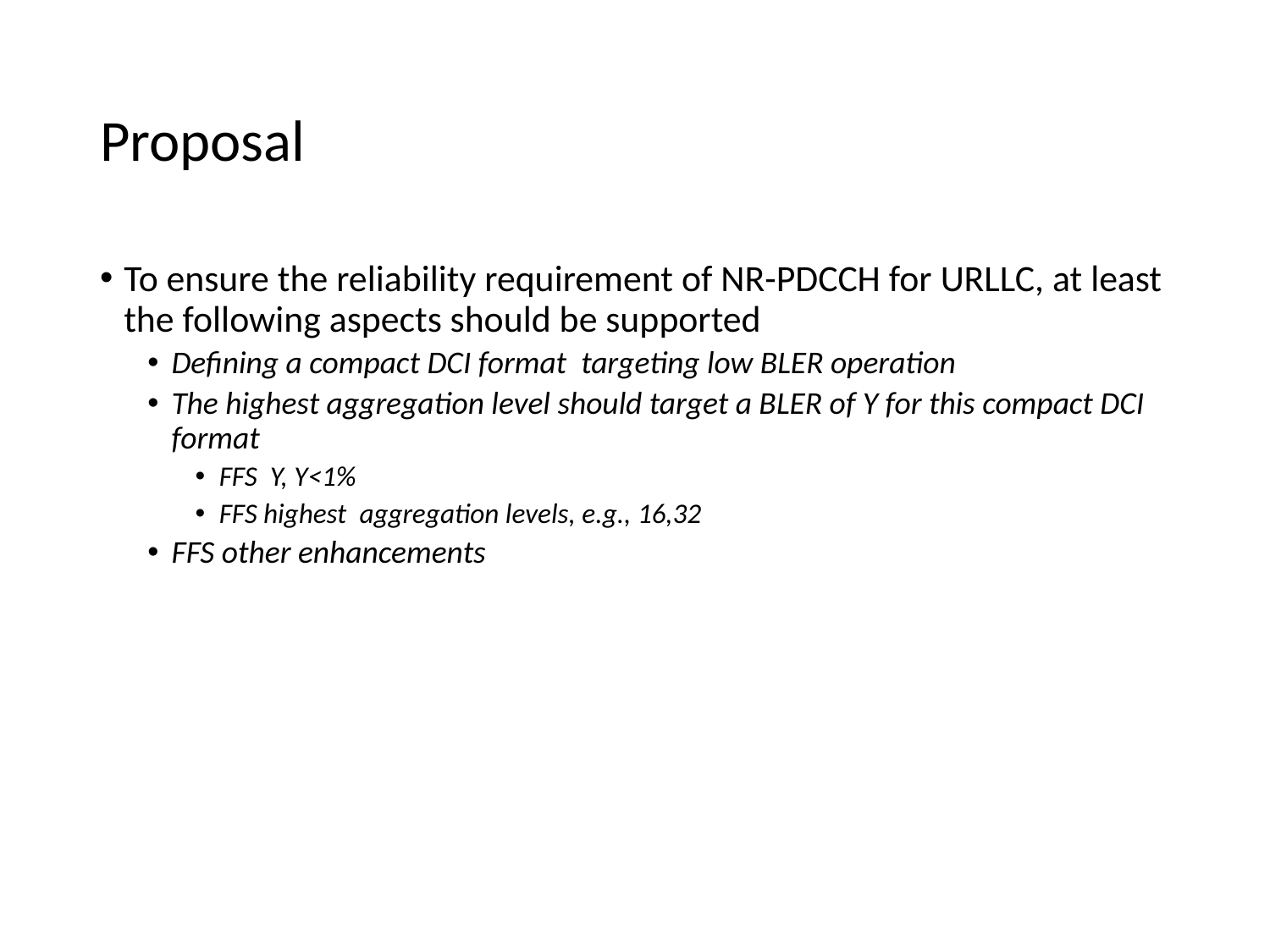

# Proposal
To ensure the reliability requirement of NR-PDCCH for URLLC, at least the following aspects should be supported
Defining a compact DCI format  targeting low BLER operation
The highest aggregation level should target a BLER of Y for this compact DCI format
FFS  Y, Y<1%
FFS highest  aggregation levels, e.g., 16,32
FFS other enhancements